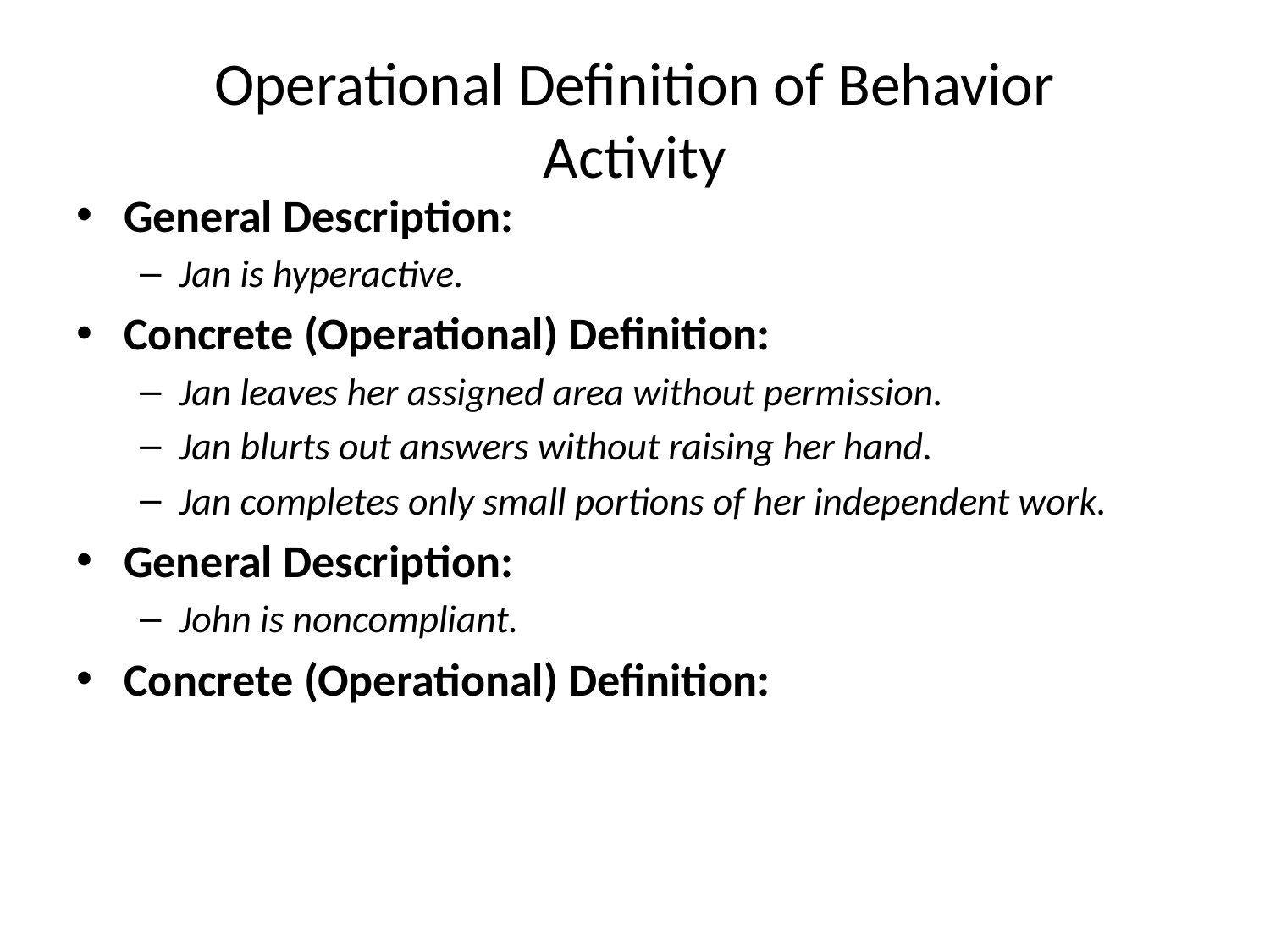

# Operational Definition of Behavior Activity
General Description:
Jan is hyperactive.
Concrete (Operational) Definition:
Jan leaves her assigned area without permission.
Jan blurts out answers without raising her hand.
Jan completes only small portions of her independent work.
General Description:
John is noncompliant.
Concrete (Operational) Definition: